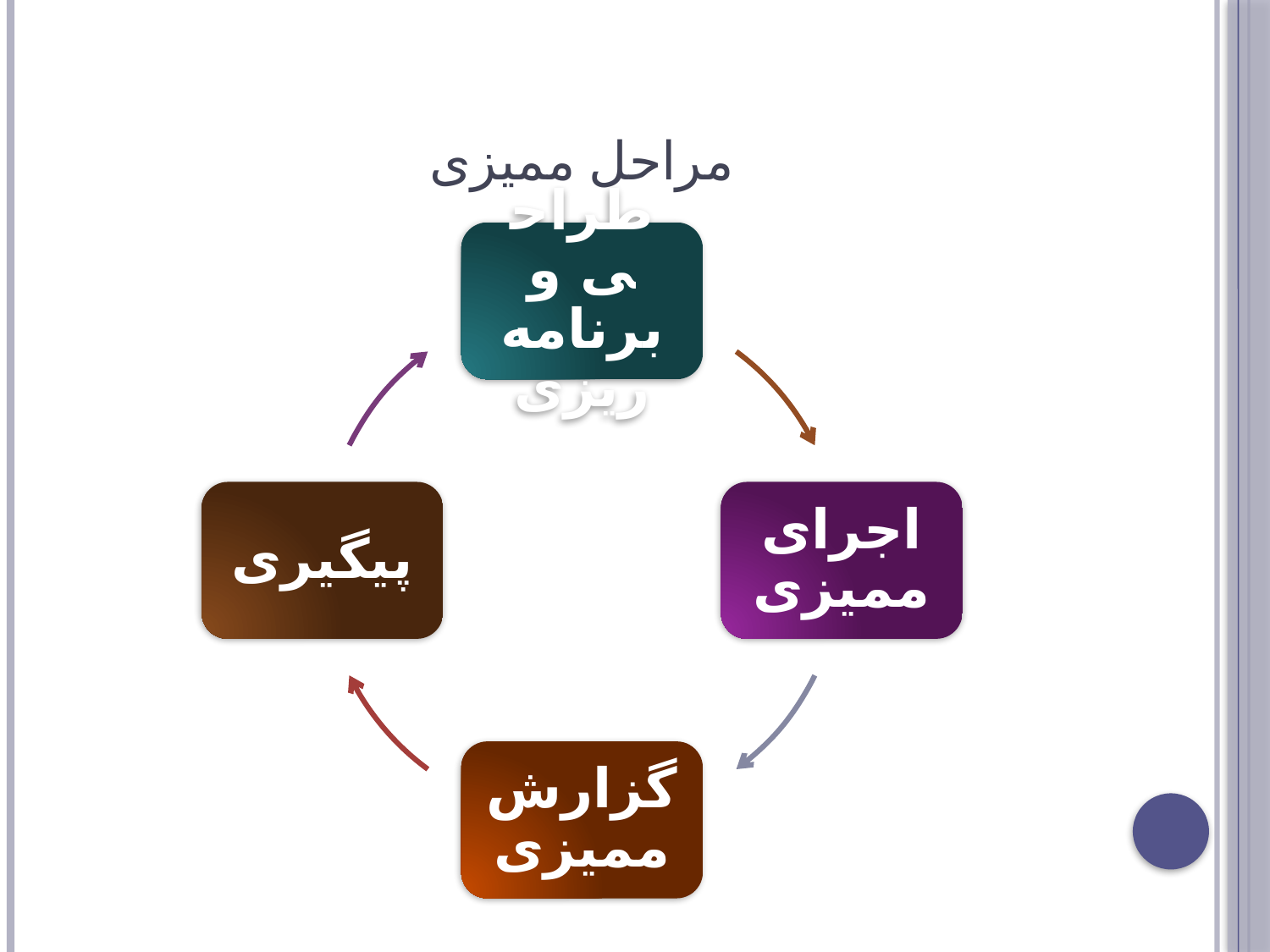

# مراحل ممیزی
طراحی و برنامه ريزی
اجرای مميزی
گزارش مميزی
پيگيری